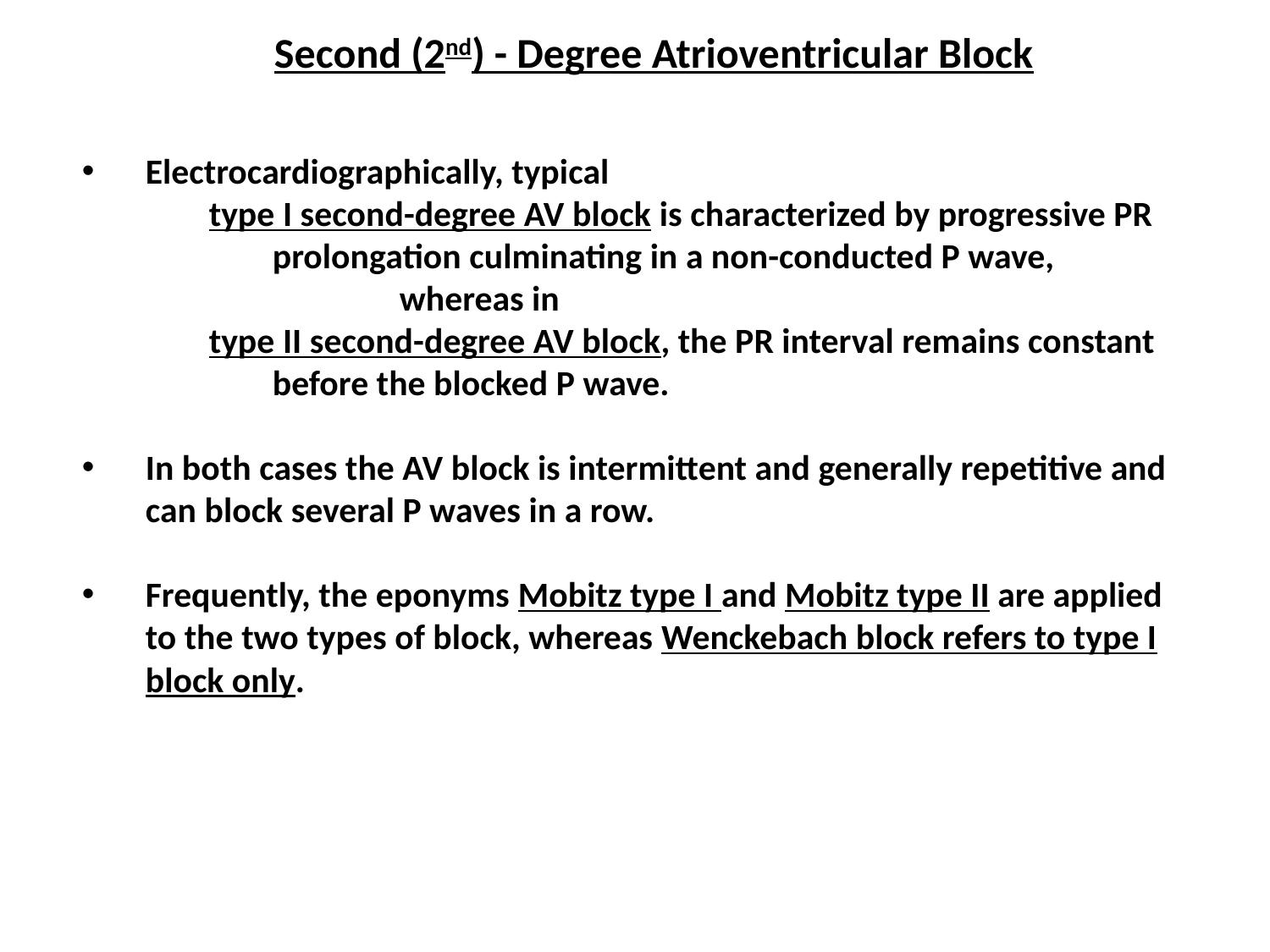

Second (2nd) - Degree Atrioventricular Block
Electrocardiographically, typical
type I second-degree AV block is characterized by progressive PR prolongation culminating in a non-conducted P wave,
		whereas in
type II second-degree AV block, the PR interval remains constant before the blocked P wave.

In both cases the AV block is intermittent and generally repetitive and can block several P waves in a row.

Frequently, the eponyms Mobitz type I and Mobitz type II are applied to the two types of block, whereas Wenckebach block refers to type I block only.